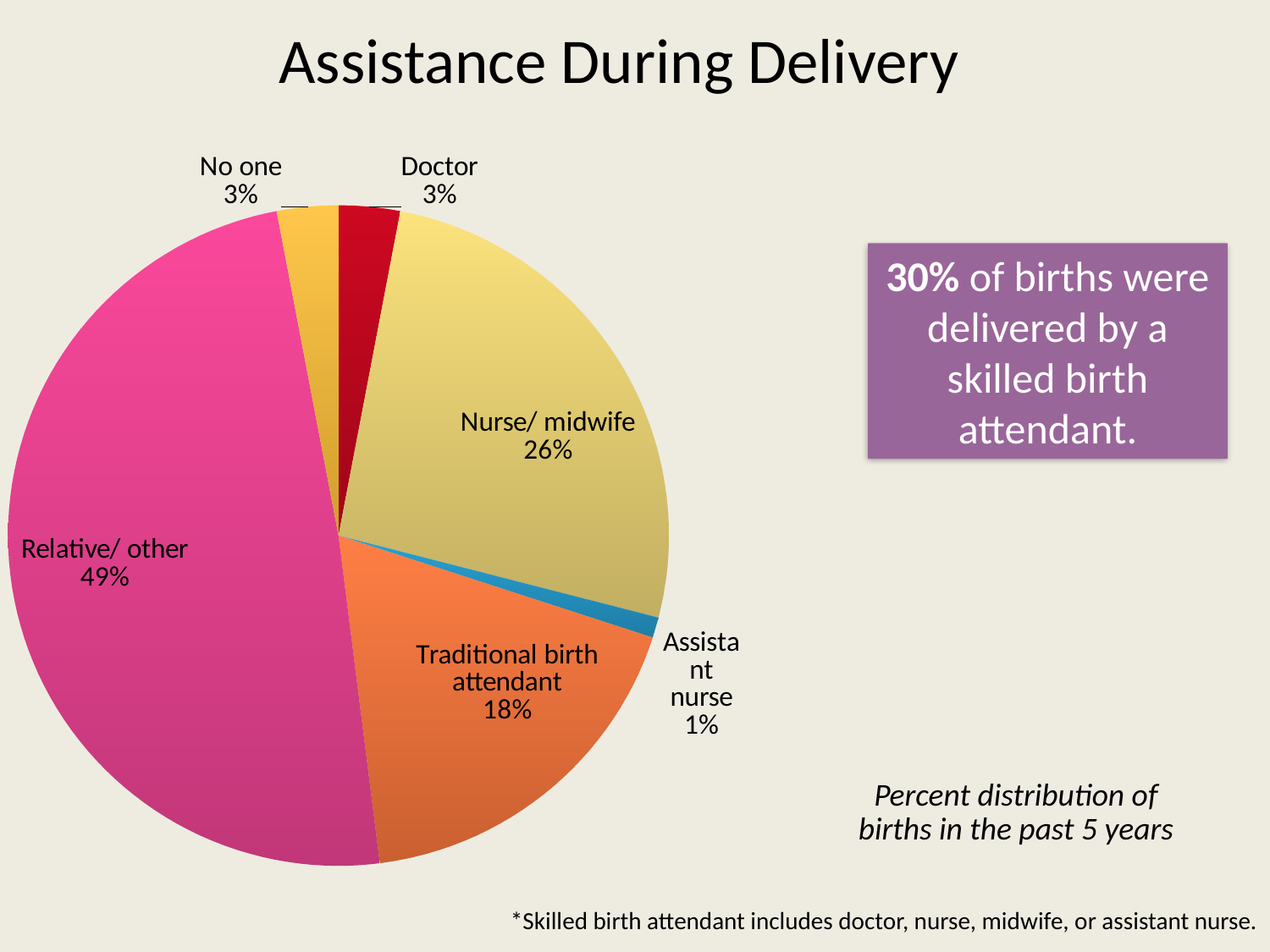

# Assistance During Delivery

### Chart

| Category | Sales |
|---|---|
| Doctor | 3.0 |
| Nurse/ midwife | 26.0 |
| Assistant nurse | 1.0 |
| Traditional birth attendant | 18.0 |
| Relative/ other | 49.0 |
| No one | 3.0 |
30% of births were delivered by a skilled birth attendant.
Percent distribution of births in the past 5 years
*Skilled birth attendant includes doctor, nurse, midwife, or assistant nurse.